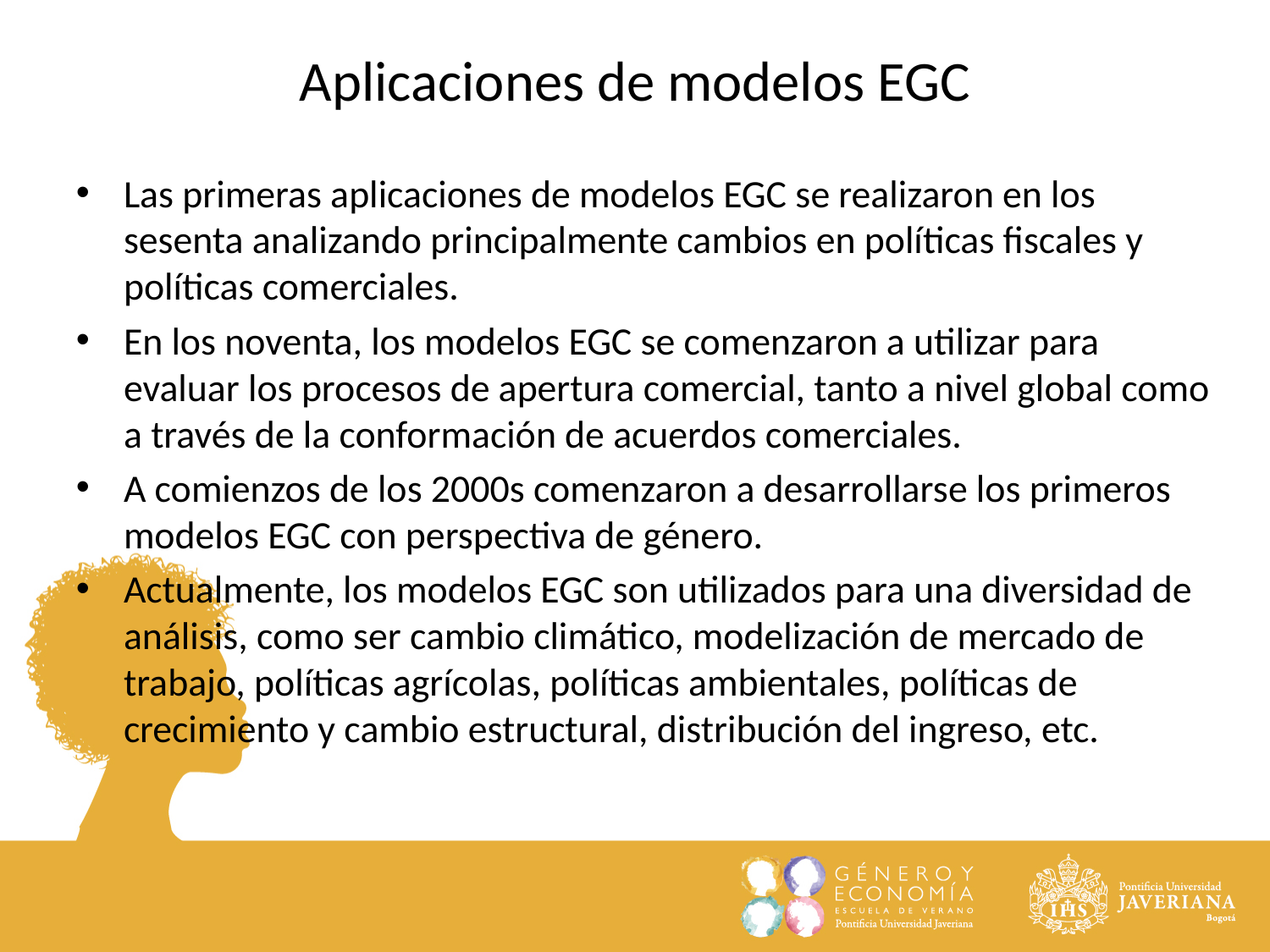

Aplicaciones de modelos EGC
Las primeras aplicaciones de modelos EGC se realizaron en los sesenta analizando principalmente cambios en políticas fiscales y políticas comerciales.
En los noventa, los modelos EGC se comenzaron a utilizar para evaluar los procesos de apertura comercial, tanto a nivel global como a través de la conformación de acuerdos comerciales.
A comienzos de los 2000s comenzaron a desarrollarse los primeros modelos EGC con perspectiva de género.
Actualmente, los modelos EGC son utilizados para una diversidad de análisis, como ser cambio climático, modelización de mercado de trabajo, políticas agrícolas, políticas ambientales, políticas de crecimiento y cambio estructural, distribución del ingreso, etc.